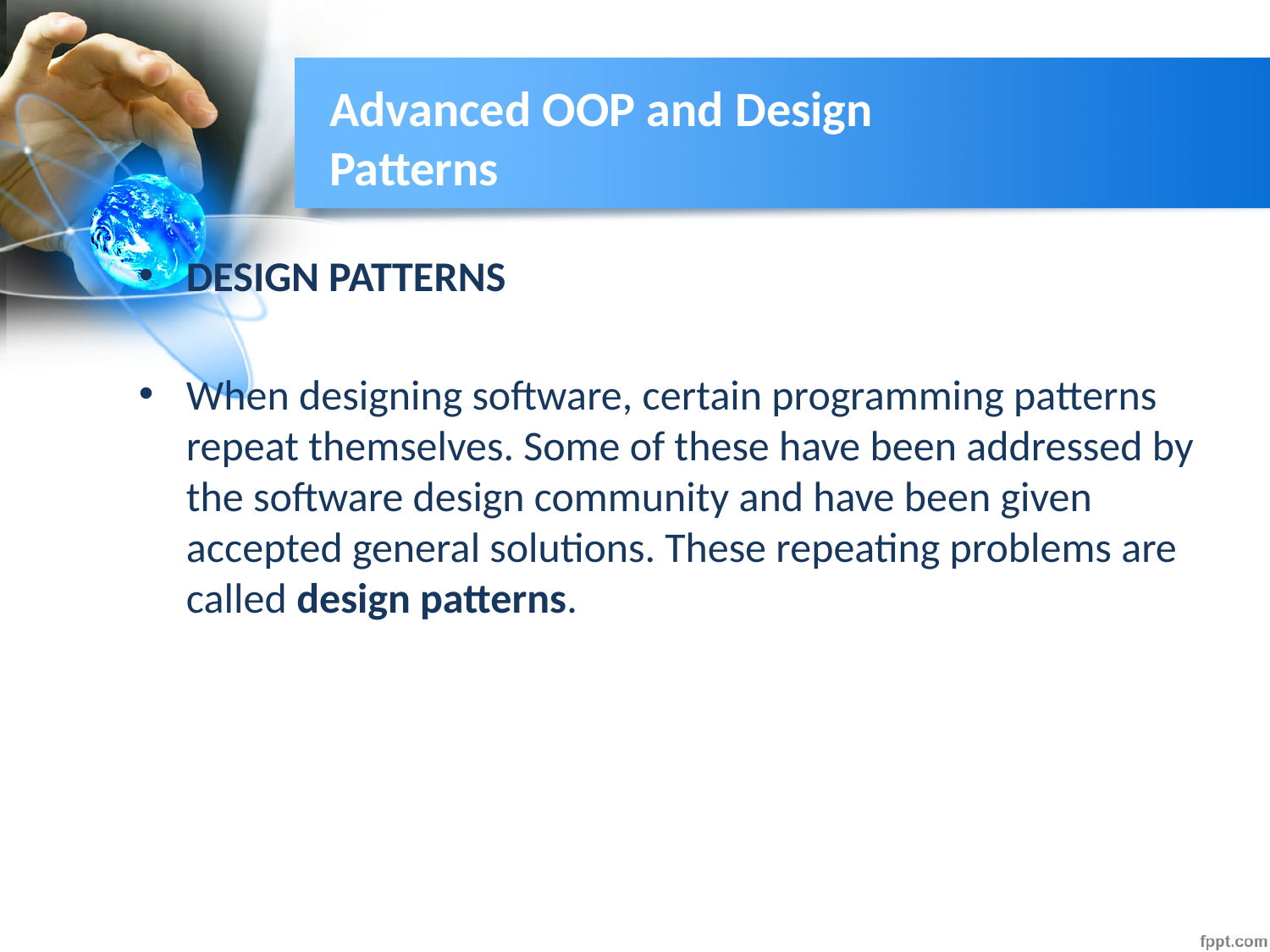

# Advanced OOP and Design Patterns
DESIGN PATTERNS

When designing software, certain programming patterns repeat themselves. Some of these have been addressed by the software design community and have been given accepted general solutions. These repeating problems are called design patterns.